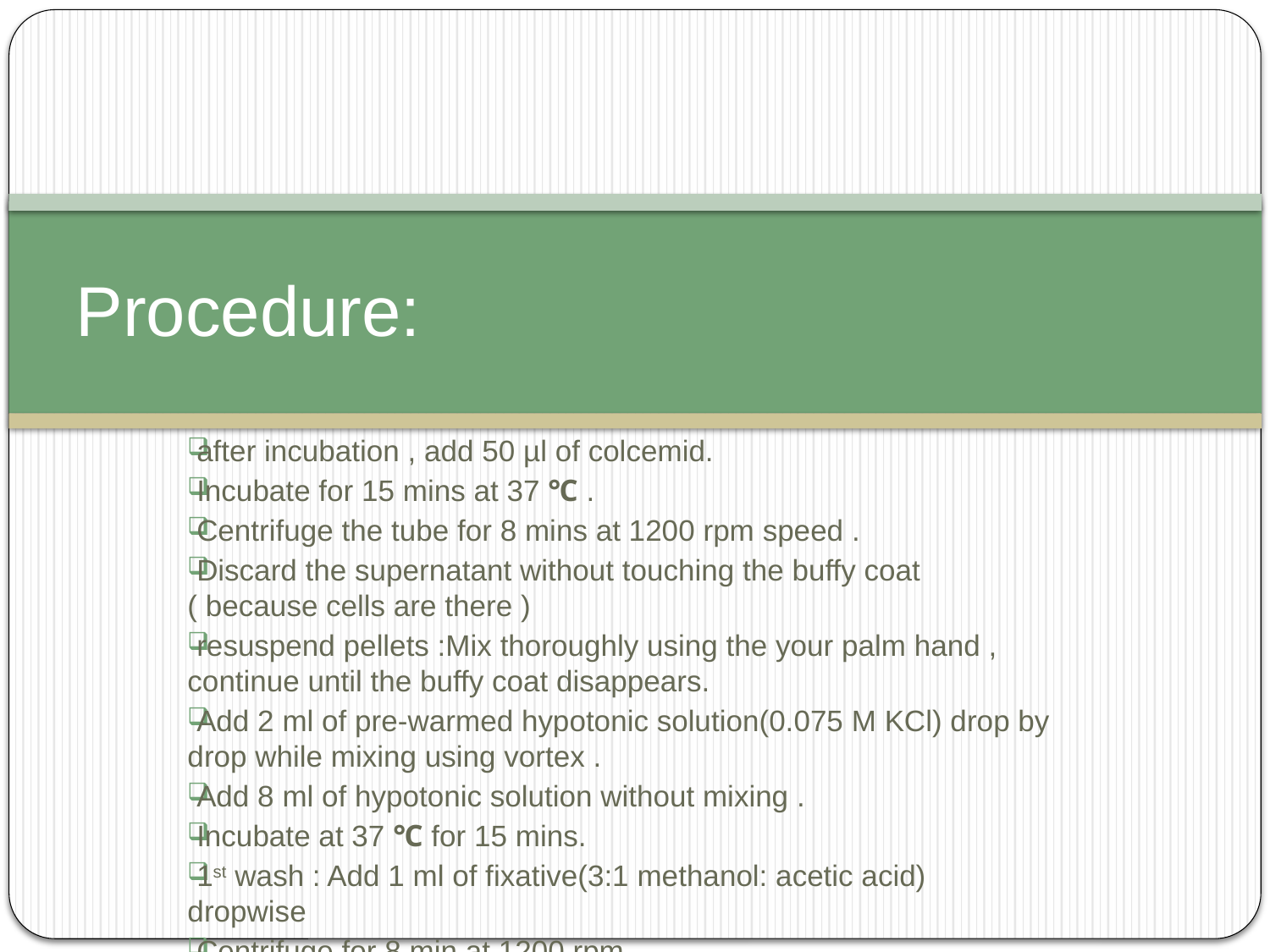

# Procedure:
after incubation , add 50 µl of colcemid.
Incubate for 15 mins at 37 ℃ .
Centrifuge the tube for 8 mins at 1200 rpm speed .
Discard the supernatant without touching the buffy coat ( because cells are there )
resuspend pellets :Mix thoroughly using the your palm hand , continue until the buffy coat disappears.
Add 2 ml of pre-warmed hypotonic solution(0.075 M KCl) drop by drop while mixing using vortex .
Add 8 ml of hypotonic solution without mixing .
Incubate at 37 ℃ for 15 mins.
1st wash : Add 1 ml of fixative(3:1 methanol: acetic acid) dropwise
Centrifuge for 8 min at 1200 rpm.